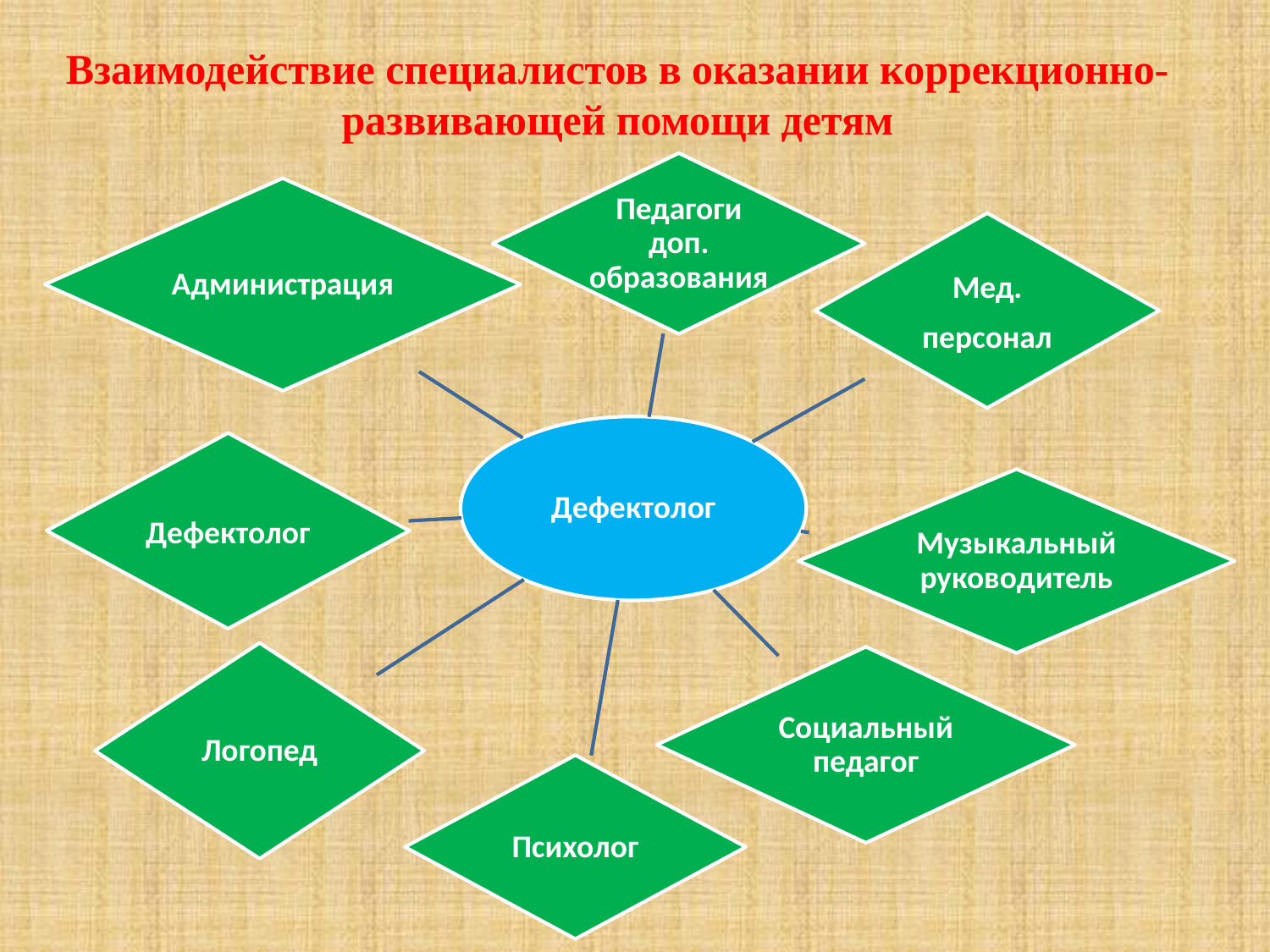

Взаимодействие специалистов в оказании коррекционно-развивающей помощи детям
Дефектолог

Педагоги доп. образования

Мед.
персонал

Музыкальный руководитель

Дефектолог

Социальный педагог

Психолог

Логопед

Администрация